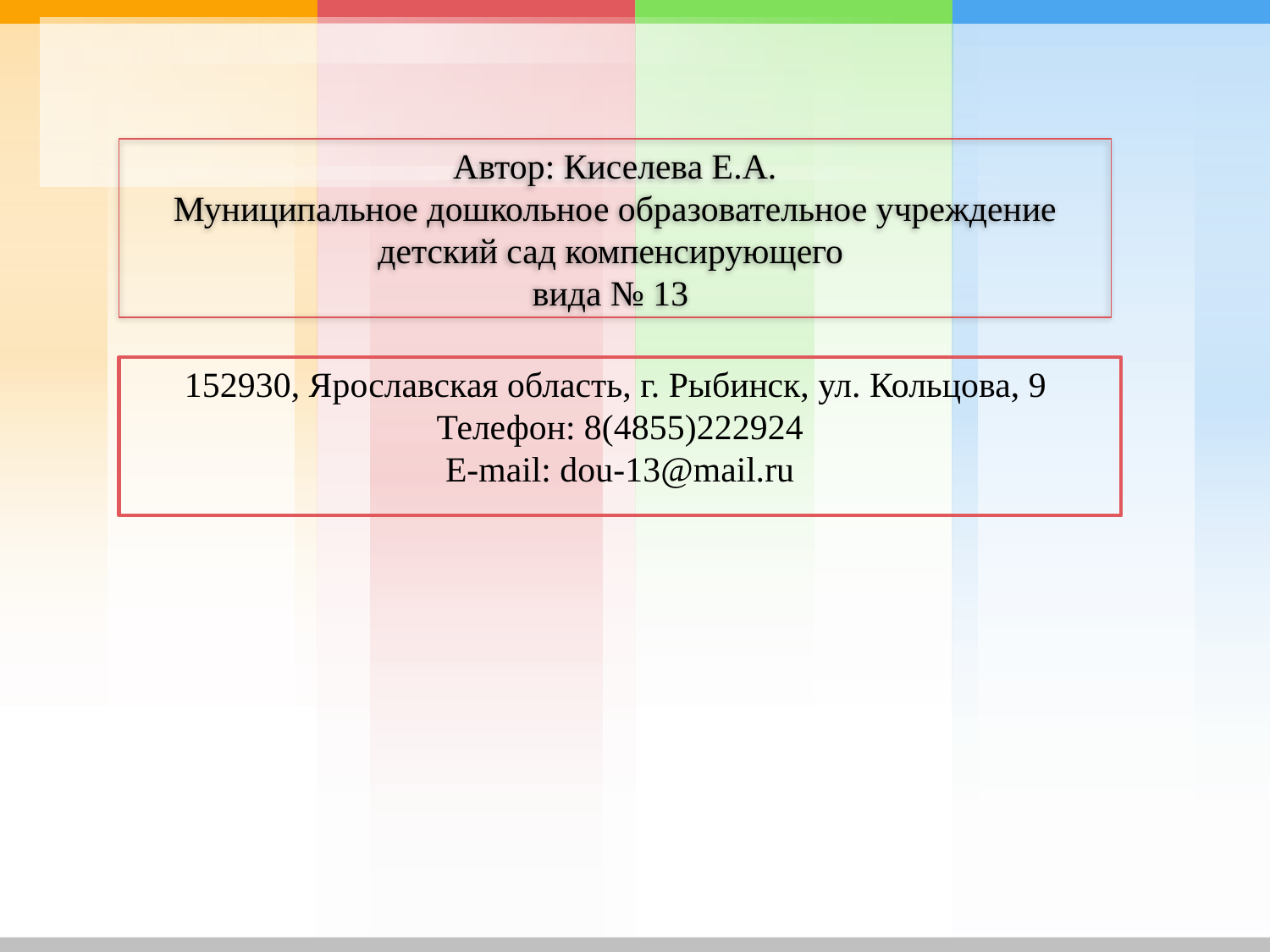

Автор: Киселева Е.А.
Муниципальное дошкольное образовательное учреждение детский сад компенсирующего
вида № 13
152930, Ярославская область, г. Рыбинск, ул. Кольцова, 9
Телефон: 8(4855)222924
E-mail: dou-13@mail.ru